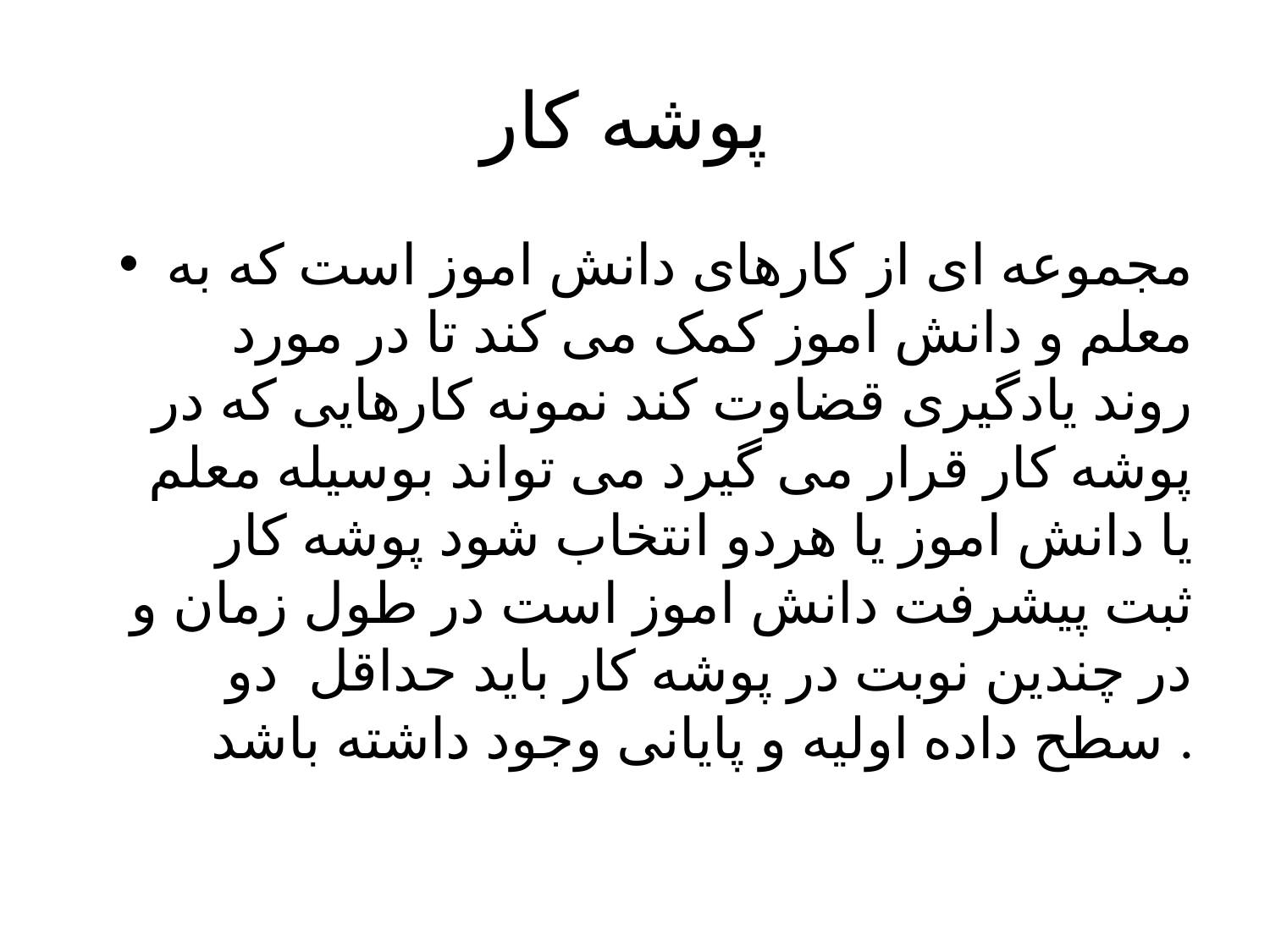

# پوشه کار
مجموعه ای از کارهای دانش اموز است که به معلم و دانش اموز کمک می کند تا در مورد روند یادگیری قضاوت کند نمونه کارهایی که در پوشه کار قرار می گیرد می تواند بوسیله معلم یا دانش اموز یا هردو انتخاب شود پوشه کار ثبت پیشرفت دانش اموز است در طول زمان و در چندین نوبت در پوشه کار باید حداقل  دو سطح داده اولیه و پایانی وجود داشته باشد .